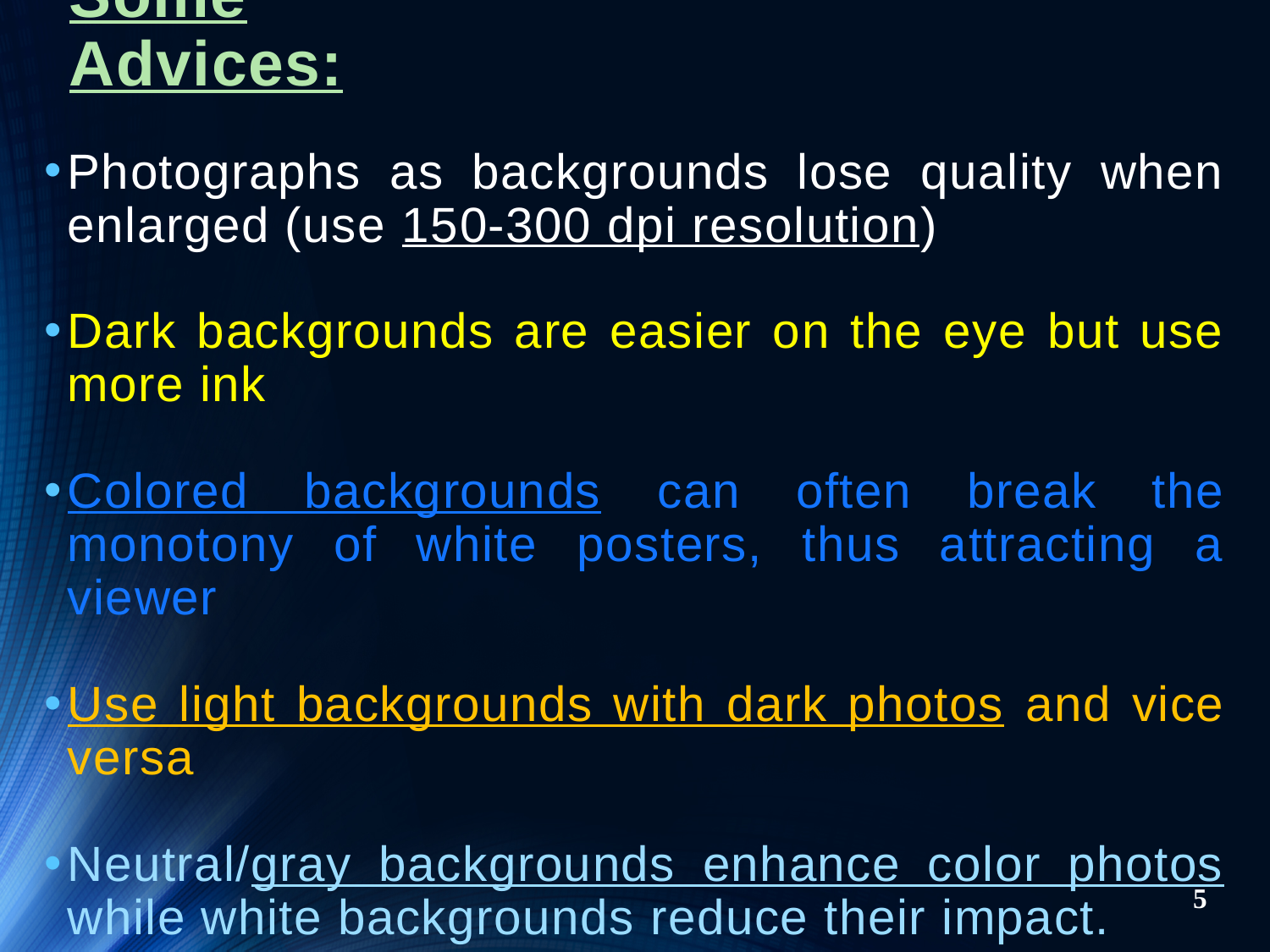

# Some Advices:
Photographs as backgrounds lose quality when enlarged (use 150-300 dpi resolution)

Dark backgrounds are easier on the eye but use more ink

Colored backgrounds can often break the monotony of white posters, thus attracting a viewer

Use light backgrounds with dark photos and vice versa

Neutral/gray backgrounds enhance color photos while white backgrounds reduce their impact.

5